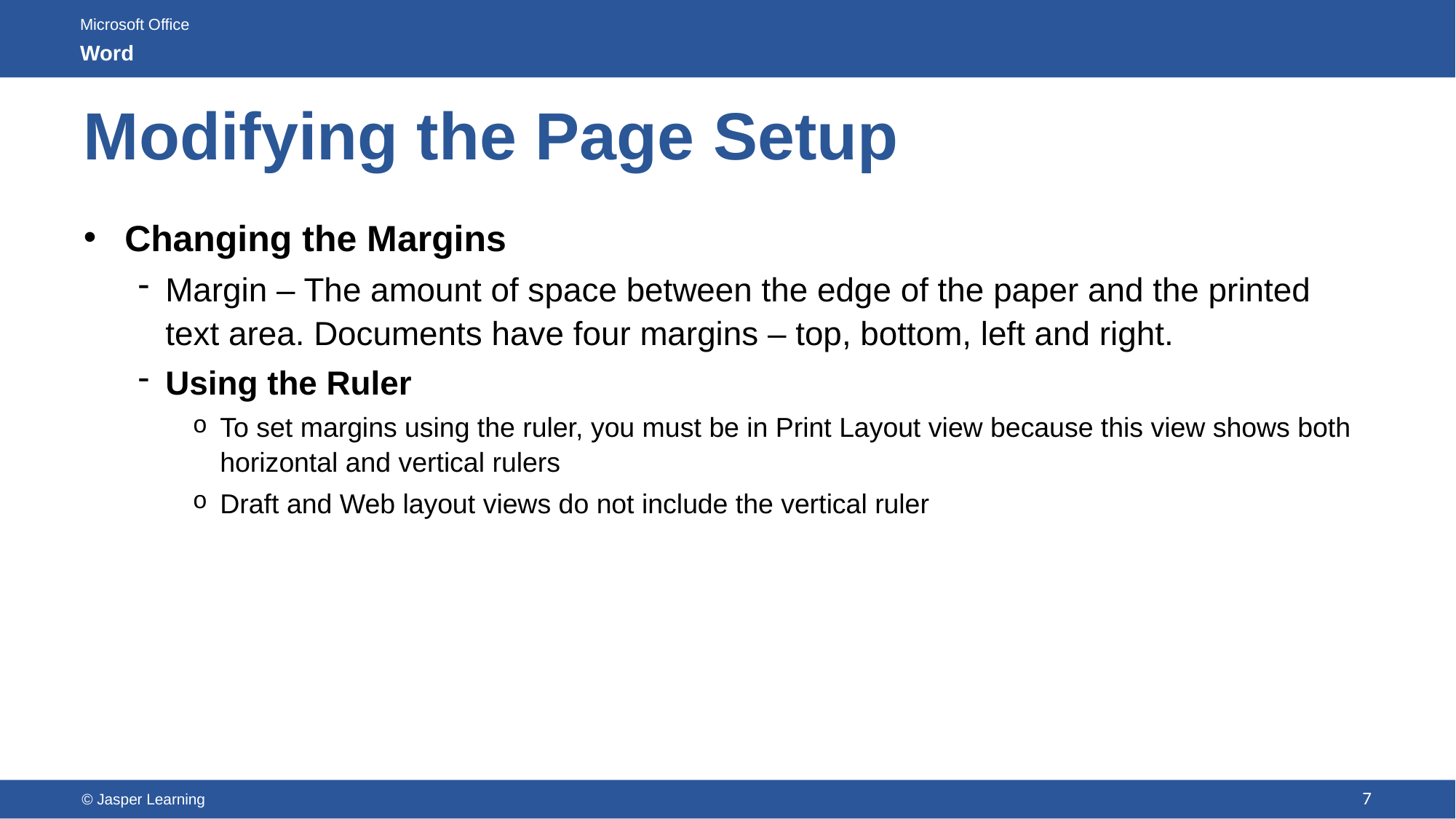

# Modifying the Page Setup
Changing the Margins
Margin – The amount of space between the edge of the paper and the printed text area. Documents have four margins – top, bottom, left and right.
Using the Ruler
To set margins using the ruler, you must be in Print Layout view because this view shows both horizontal and vertical rulers
Draft and Web layout views do not include the vertical ruler
7
© Jasper Learning